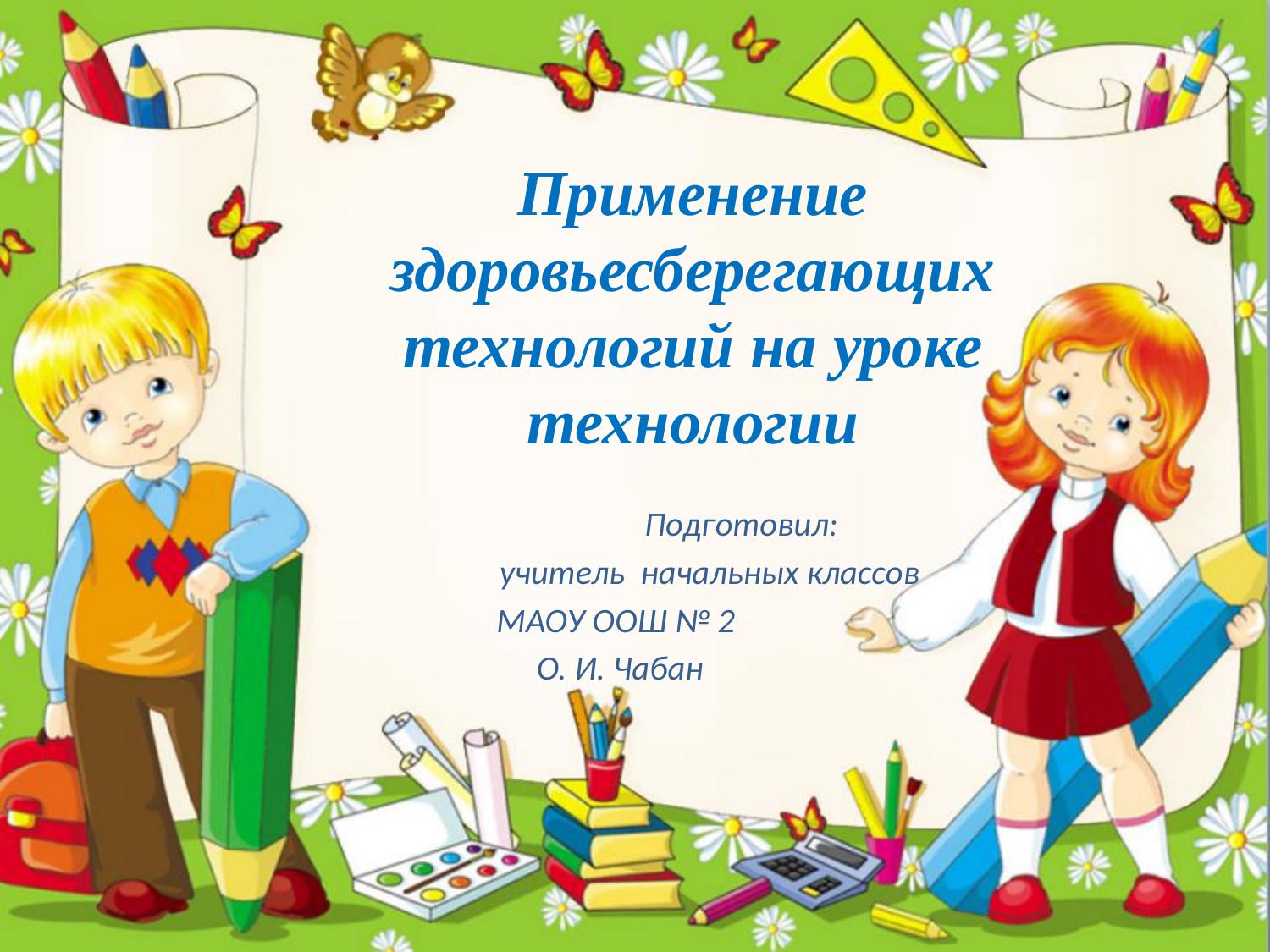

# Применение здоровьесберегающих технологий на уроке технологии

                                Подготовил:
                        учитель  начальных классов
МАОУ ООШ № 2
О. И. Чабан